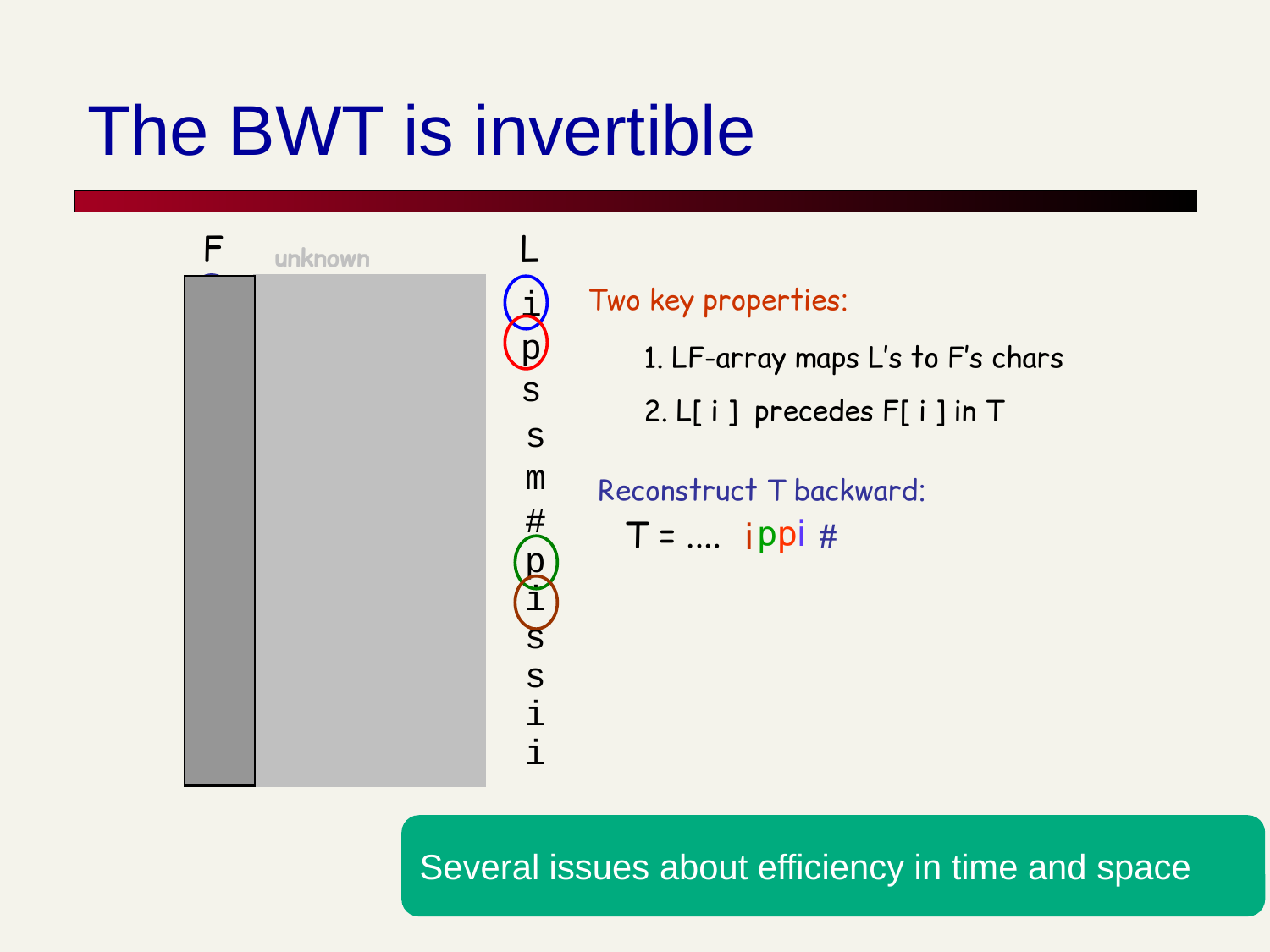

# The BWT is invertible
F
L
unknown
#  mississipp  i

T = ....           #

i
Two key properties:
1. LF-array maps L’s to F’s chars
2. L[ i ]  precedes F[ i ] in T

p
i  #mississip  p
i  ppi#missis  s
i  ssippi#mis  s
i  ssissippi#  m
m  ississippi  #
p  i#mississi  p
p  pi#mississ  i
s  ippi#missi  s
s  issippi#mi  s
s  sippi#miss  i
s  sissippi#m  i
Reconstruct T backward:
p

i

Several issues about efficiency in time and space